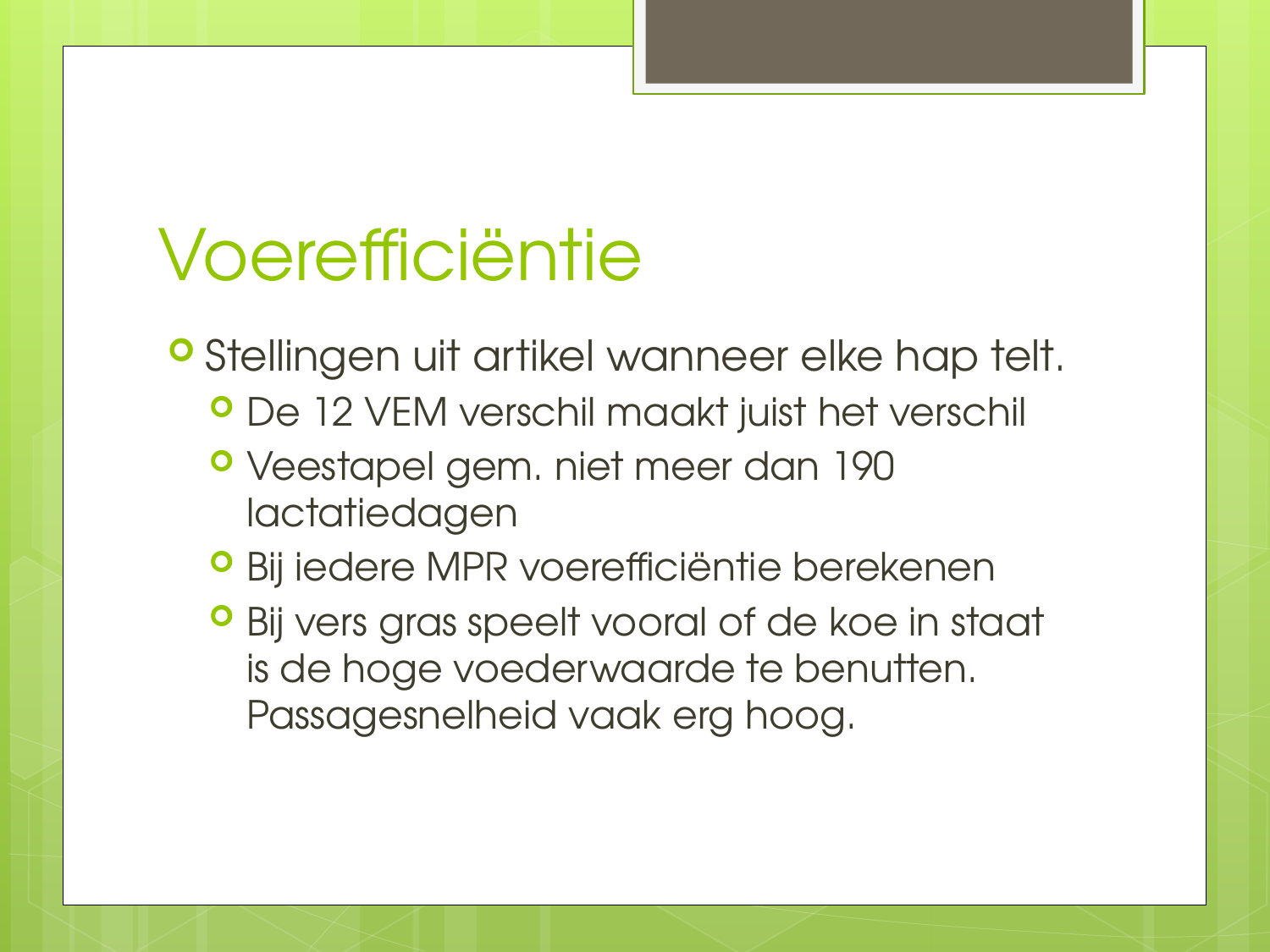

# Voerefficiëntie
Stellingen uit artikel wanneer elke hap telt.
De 12 VEM verschil maakt juist het verschil
Veestapel gem. niet meer dan 190 lactatiedagen
Bij iedere MPR voerefficiëntie berekenen
Bij vers gras speelt vooral of de koe in staat is de hoge voederwaarde te benutten. Passagesnelheid vaak erg hoog.